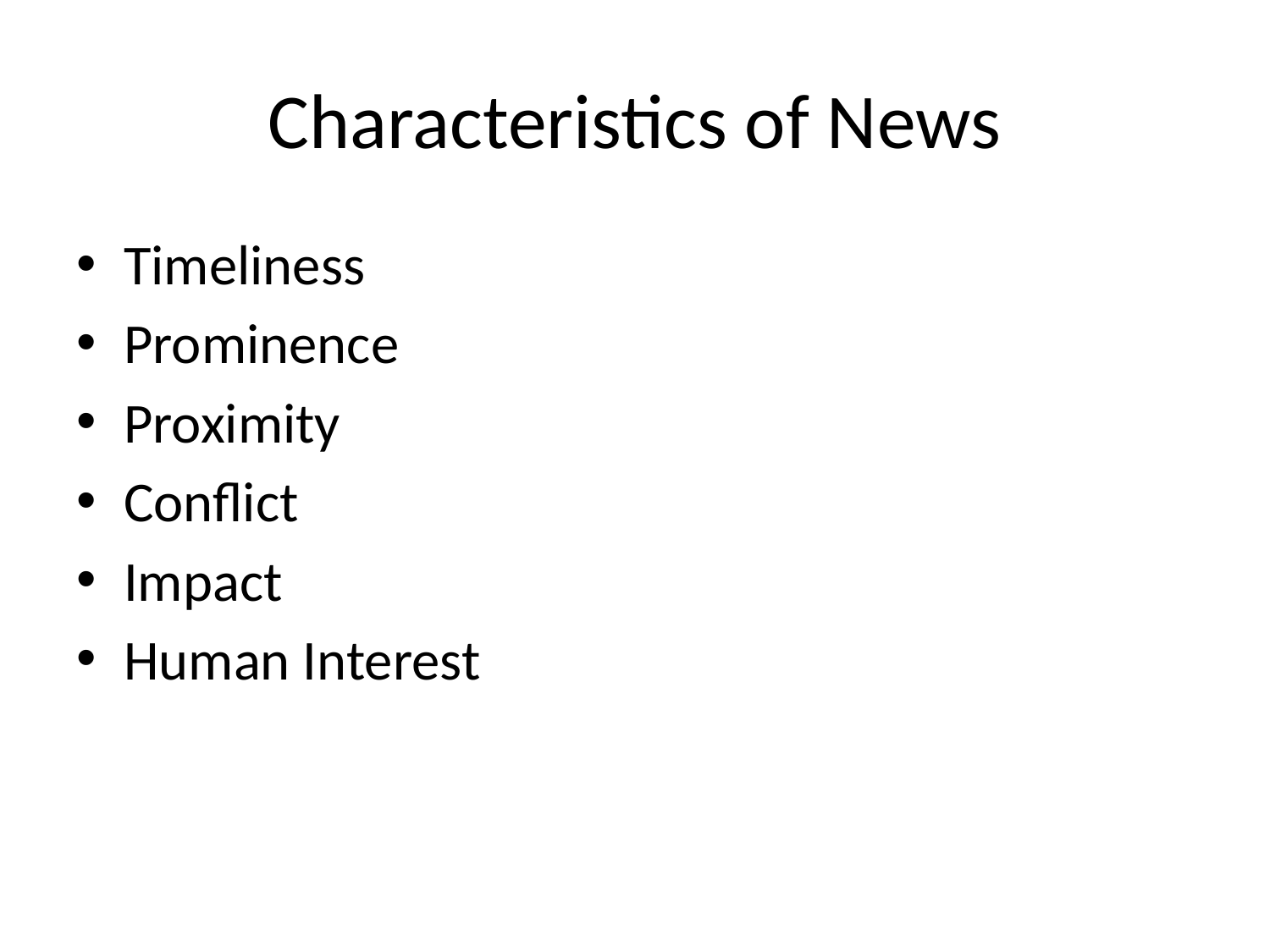

# Characteristics of News
Timeliness
Prominence
Proximity
Conflict
Impact
Human Interest